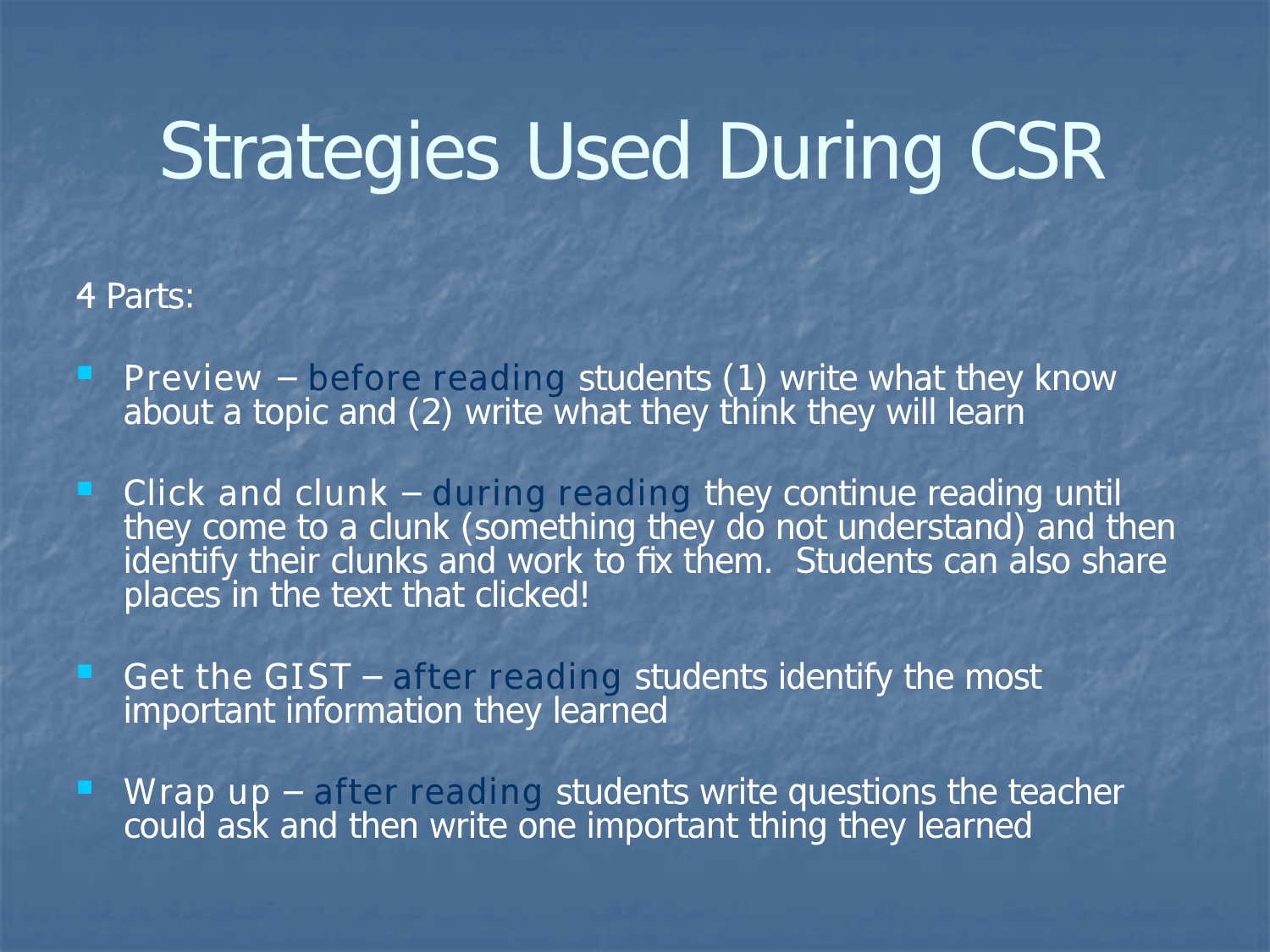

# Strategies Used During CSR
4 Parts:

Preview – before reading students (1) write what they know about a topic and (2) write what they think they will learn

Click and clunk – during reading they continue reading until they come to a clunk (something they do not understand) and then identify their clunks and work to fix them.  Students can also share places in the text that clicked!

Get the GIST – after reading students identify the most important information they learned

Wrap up – after reading students write questions the teacher could ask and then write one important thing they learned